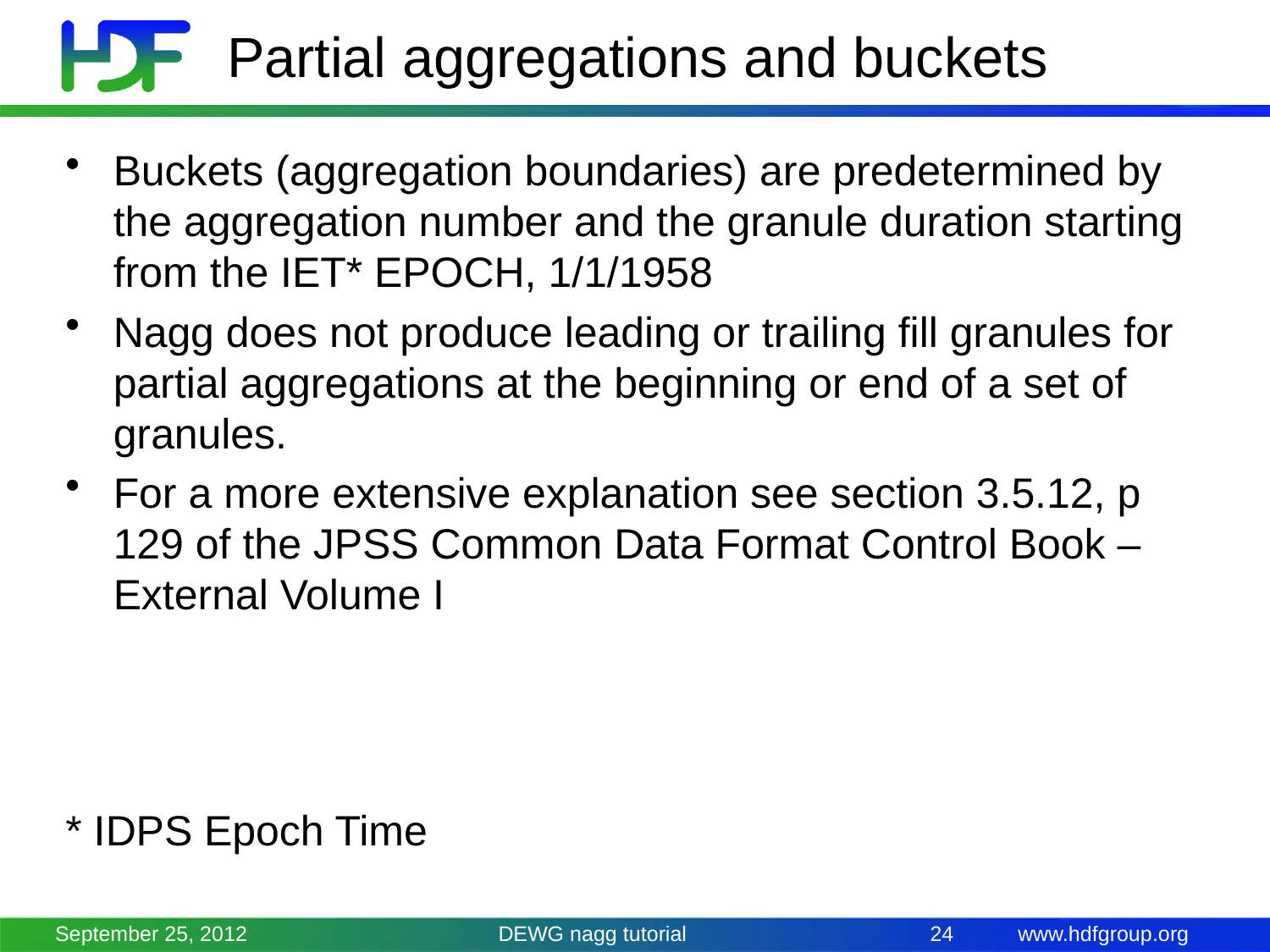

# Partial aggregations and buckets
Buckets (aggregation boundaries) are predetermined by the aggregation number and the granule duration starting from the IET* EPOCH, 1/1/1958
Nagg does not produce leading or trailing fill granules for partial aggregations at the beginning or end of a set of granules.
For a more extensive explanation see section 3.5.12, p 129 of the JPSS Common Data Format Control Book – External Volume I

* IDPS Epoch Time
September 25, 2012
DEWG nagg tutorial
24